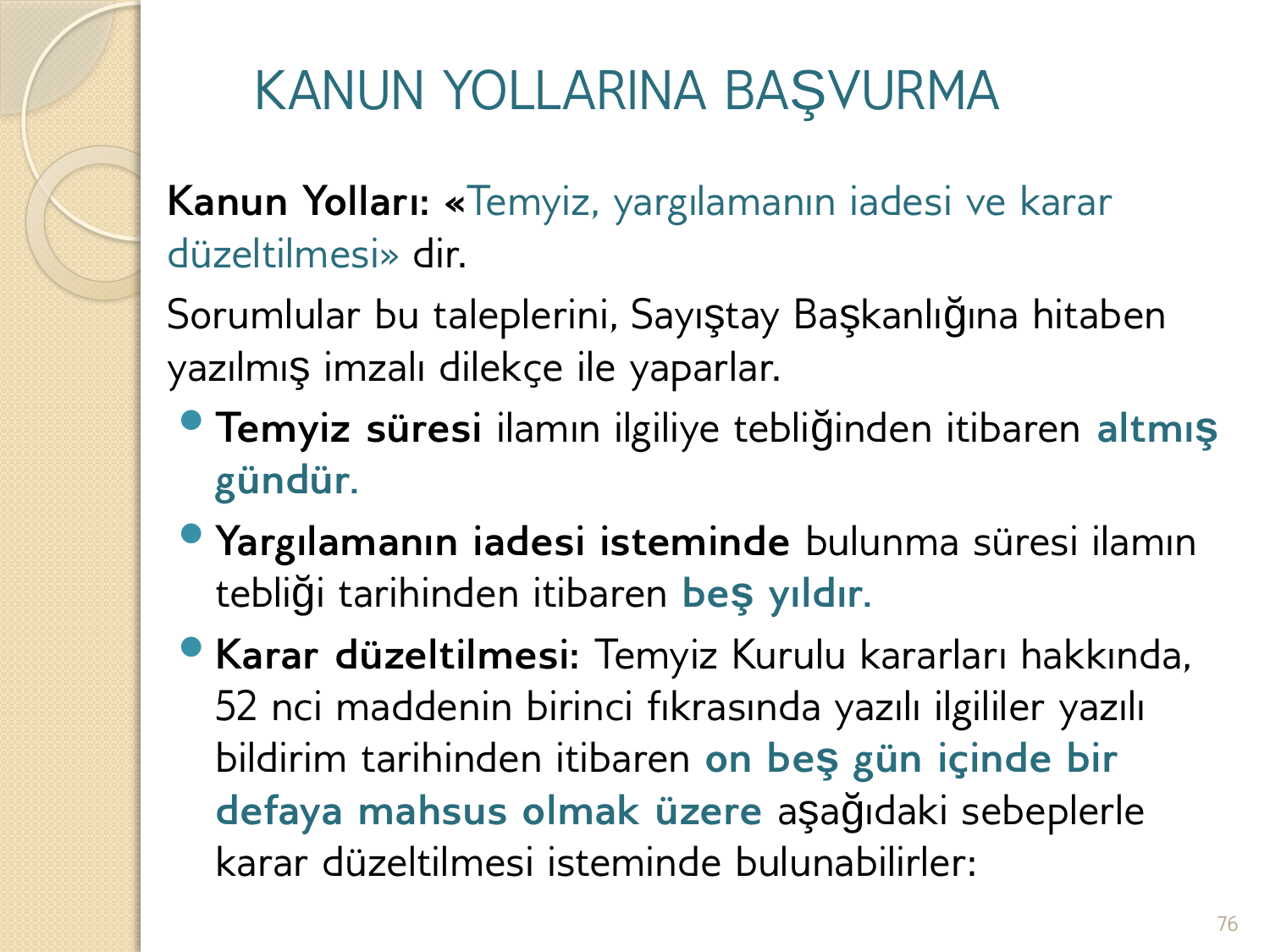

# KANUN YOLLARINA BAŞVURMA
Kanun Yolları: «Temyiz, yargılamanın iadesi ve karar düzeltilmesi» dir.
Sorumlular bu taleplerini, Sayıştay Başkanlığına hitaben yazılmış imzalı dilekçe ile yaparlar.
Temyiz süresi ilamın ilgiliye tebliğinden itibaren altmış gündür.
Yargılamanın iadesi isteminde bulunma süresi ilamın tebliği tarihinden itibaren beş yıldır.
Karar düzeltilmesi: Temyiz Kurulu kararları hakkında, 52 nci maddenin birinci fıkrasında yazılı ilgililer yazılı bildirim tarihinden itibaren on beş gün içinde bir defaya mahsus olmak üzere aşağıdaki sebeplerle karar düzeltilmesi isteminde bulunabilirler:
76